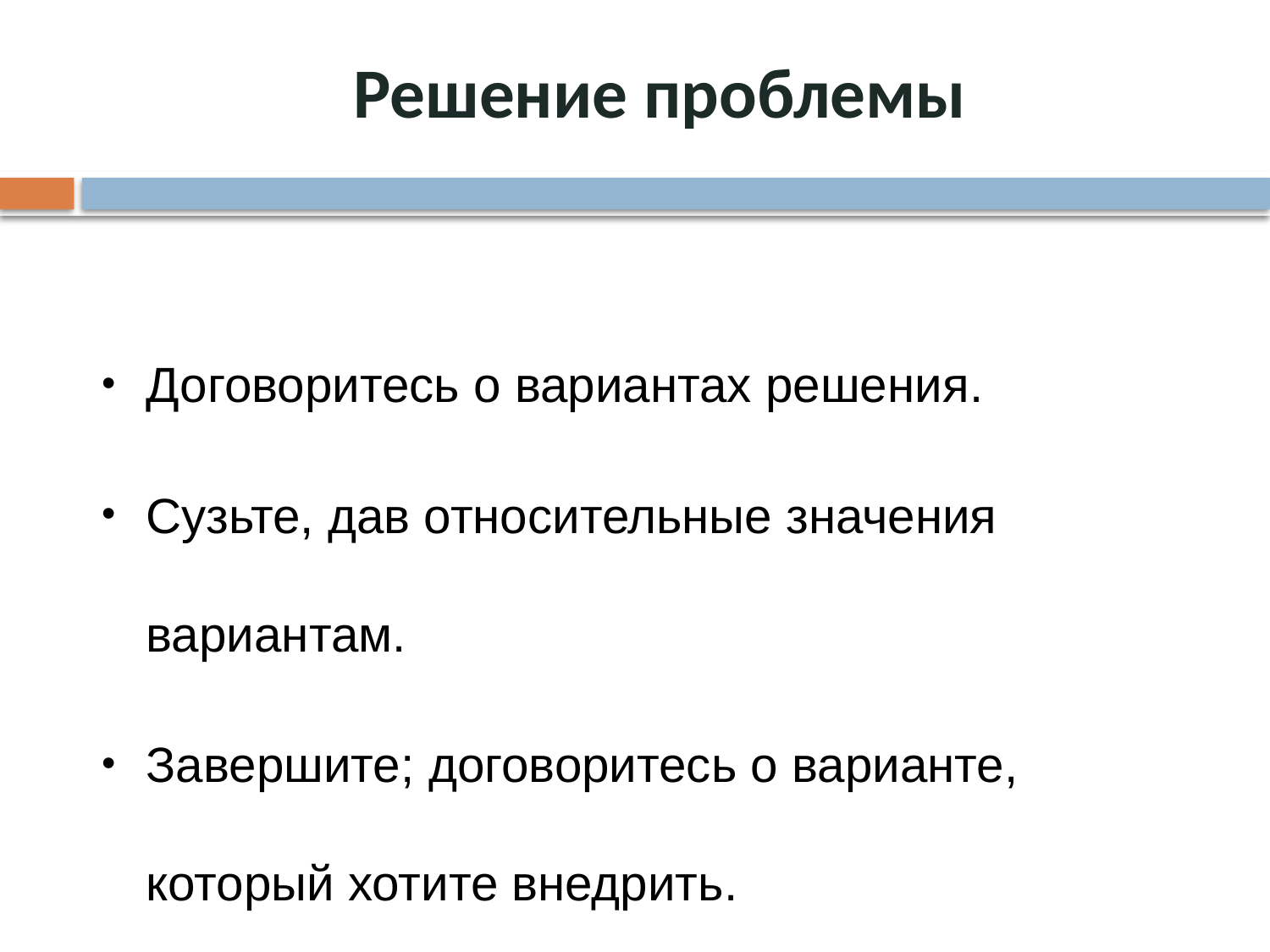

# Решение проблемы
Договоритесь о вариантах решения.
Сузьте, дав относительные значения вариантам.
Завершите; договоритесь о варианте, который хотите внедрить.